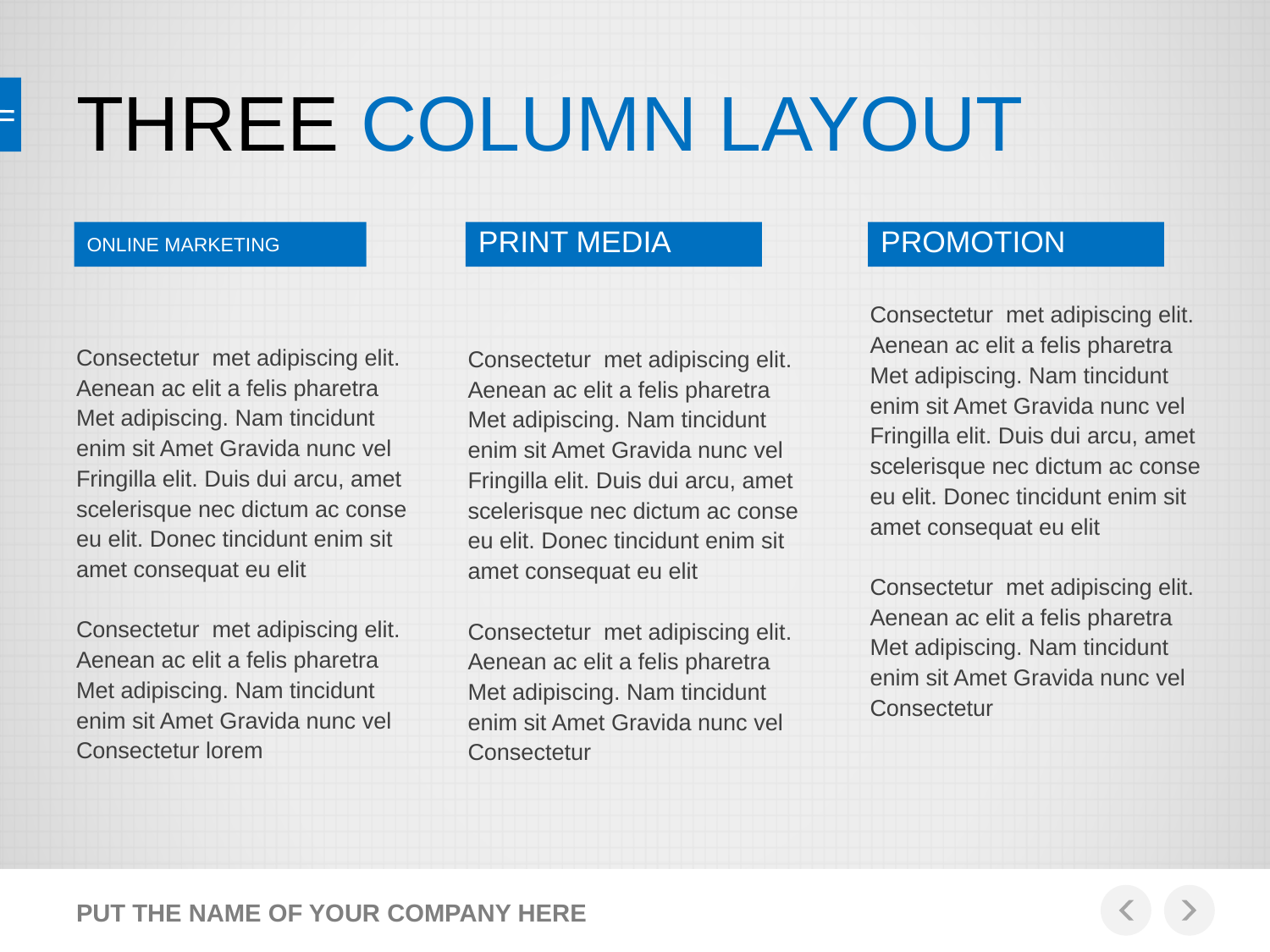

THREE COLUMN LAYOUT
ONLINE MARKETING
PRINT MEDIA
PROMOTION
Consectetur  met adipiscing elit.
Aenean ac elit a felis pharetra
Met adipiscing. Nam tincidunt
enim sit Amet Gravida nunc vel
Fringilla elit. Duis dui arcu, amet
scelerisque nec dictum ac conse
eu elit. Donec tincidunt enim sit
amet consequat eu elit

Consectetur  met adipiscing elit.
Aenean ac elit a felis pharetra
Met adipiscing. Nam tincidunt
enim sit Amet Gravida nunc vel
Consectetur lorem
Consectetur  met adipiscing elit.
Aenean ac elit a felis pharetra
Met adipiscing. Nam tincidunt
enim sit Amet Gravida nunc vel
Fringilla elit. Duis dui arcu, amet
scelerisque nec dictum ac conse
eu elit. Donec tincidunt enim sit
amet consequat eu elit

Consectetur  met adipiscing elit.
Aenean ac elit a felis pharetra
Met adipiscing. Nam tincidunt
enim sit Amet Gravida nunc vel
Consectetur
Consectetur  met adipiscing elit.
Aenean ac elit a felis pharetra
Met adipiscing. Nam tincidunt
enim sit Amet Gravida nunc vel
Fringilla elit. Duis dui arcu, amet
scelerisque nec dictum ac conse
eu elit. Donec tincidunt enim sit
amet consequat eu elit

Consectetur  met adipiscing elit.
Aenean ac elit a felis pharetra
Met adipiscing. Nam tincidunt
enim sit Amet Gravida nunc vel
Consectetur

PUT THE NAME OF YOUR COMPANY HERE